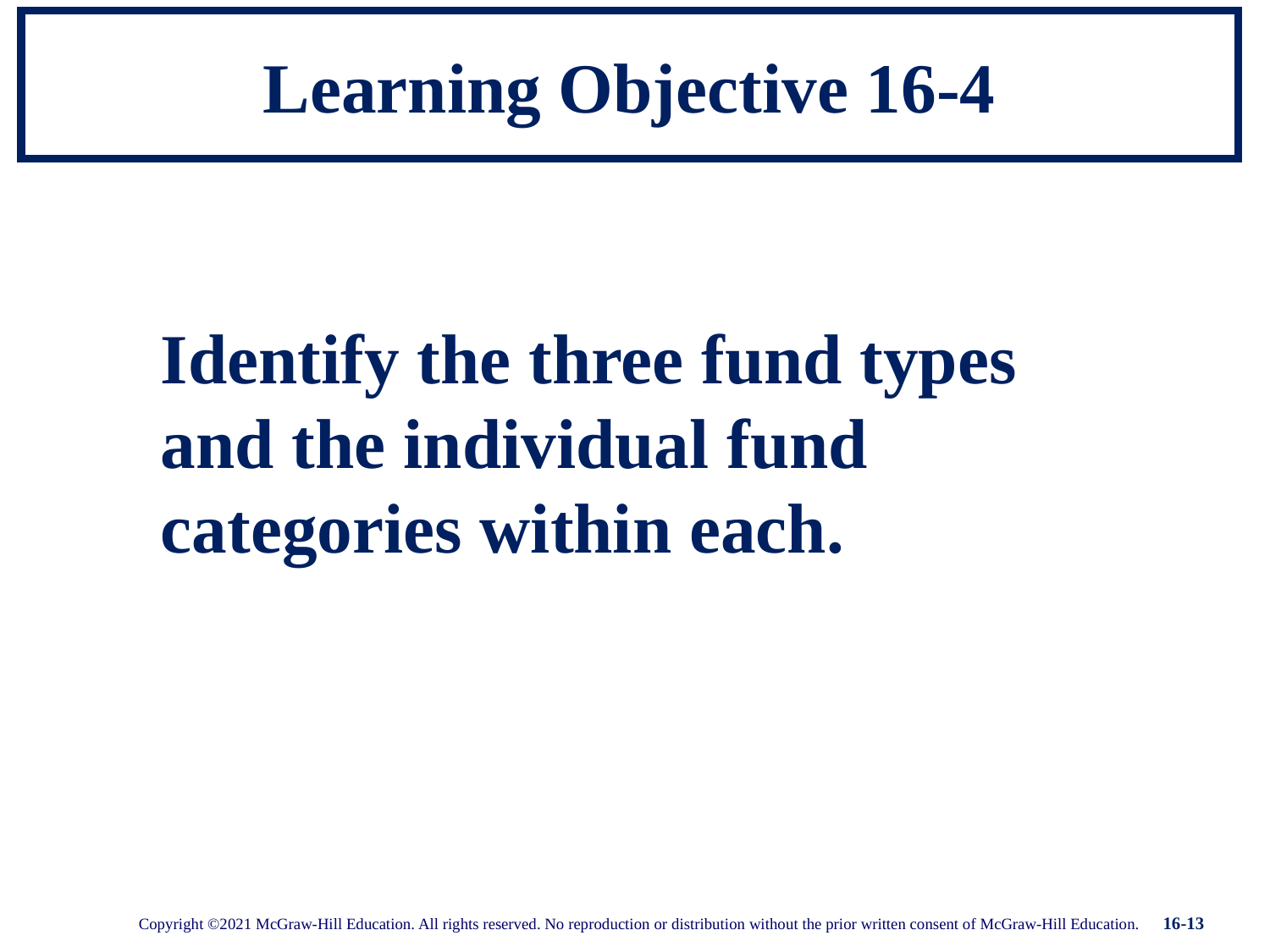

# Learning Objective 16-4

Identify the three fund types and the individual fund categories within each.

16-13
Copyright ©2021 McGraw-Hill Education. All rights reserved. No reproduction or distribution without the prior written consent of McGraw-Hill Education.